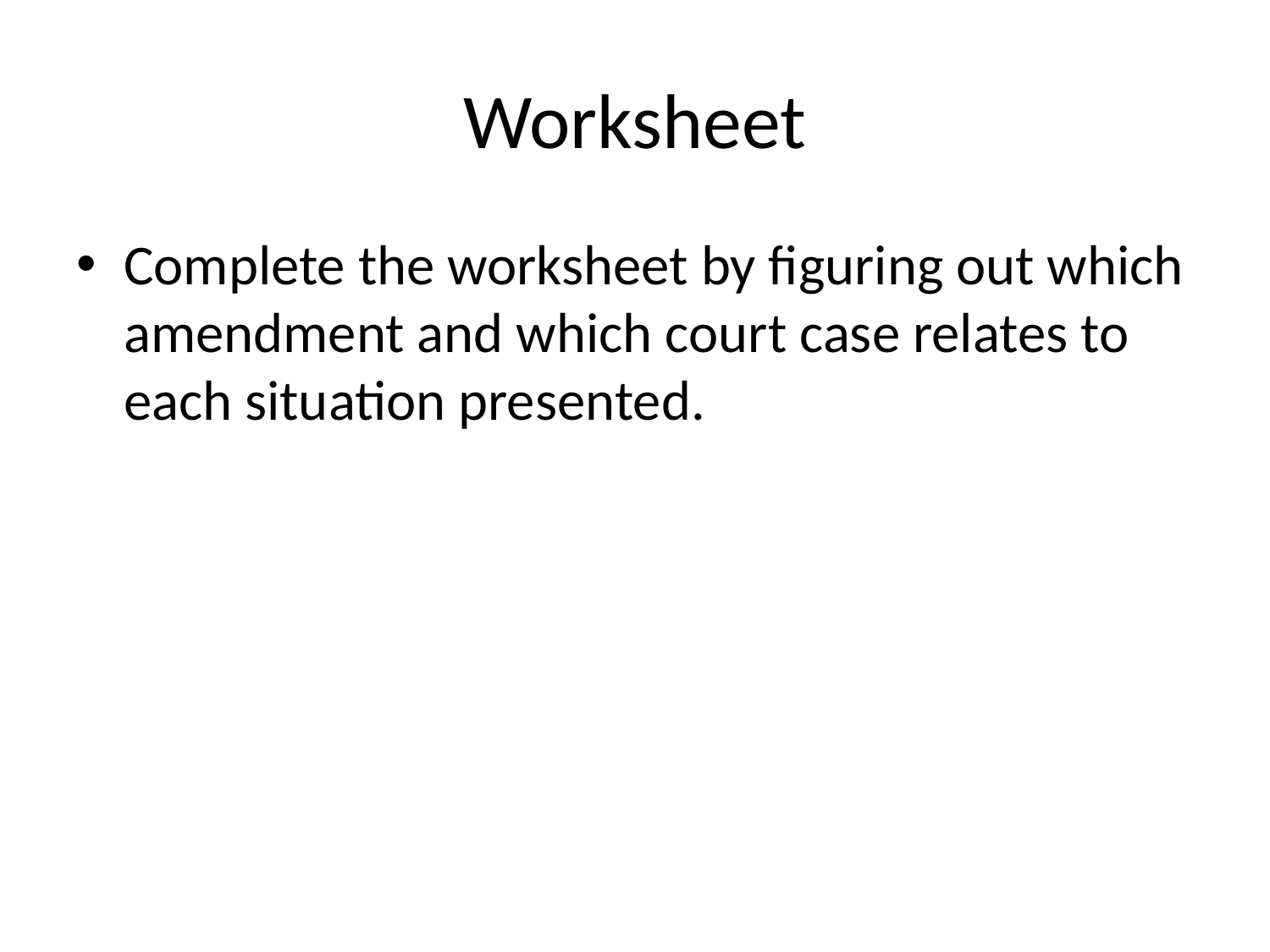

# Worksheet
Complete the worksheet by figuring out which amendment and which court case relates to each situation presented.